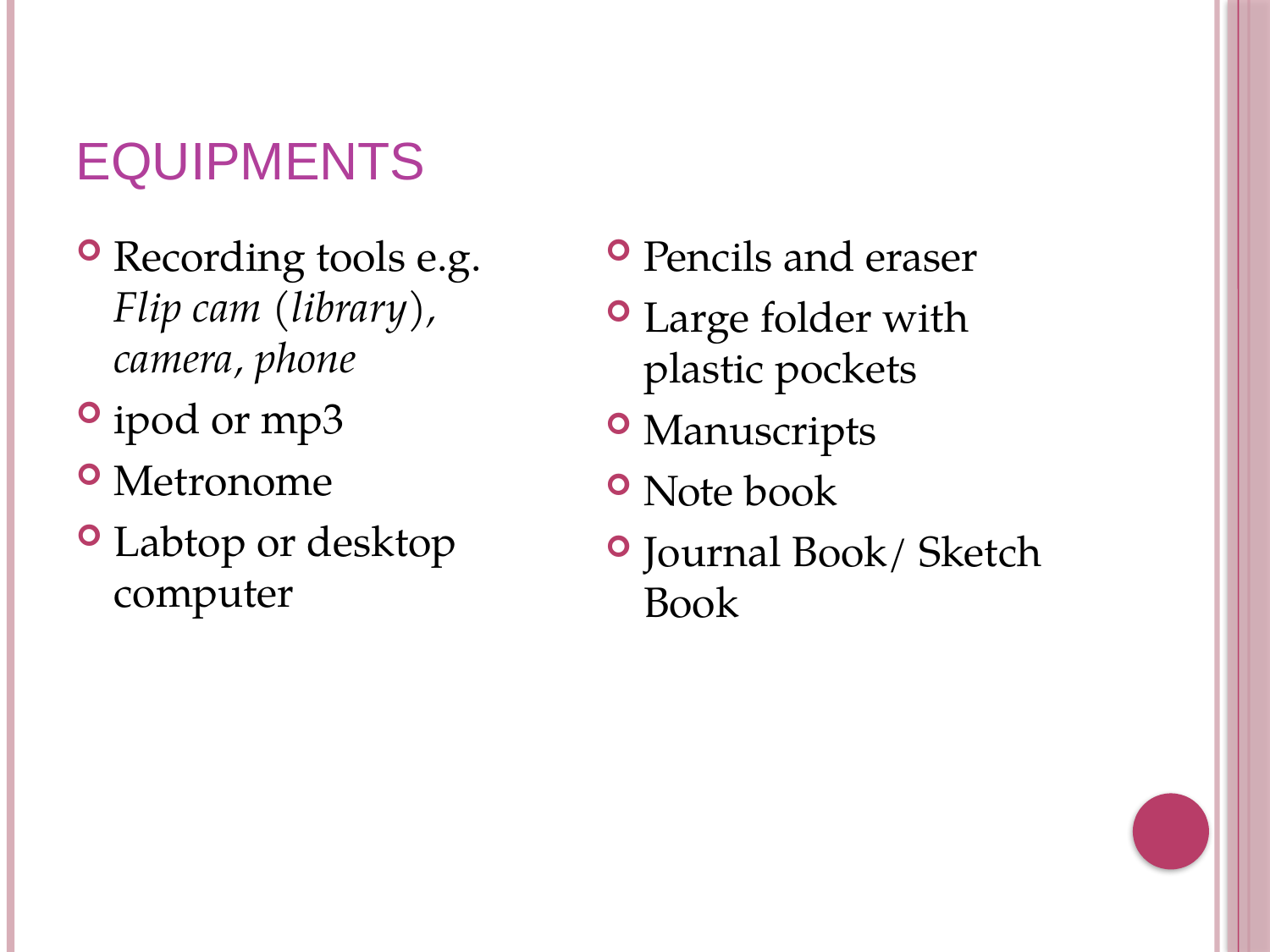

# Equipments
Recording tools e.g. Flip cam (library), camera, phone
ipod or mp3
Metronome
Labtop or desktop computer

Pencils and eraser
Large folder with plastic pockets
Manuscripts
Note book
Journal Book/ Sketch Book